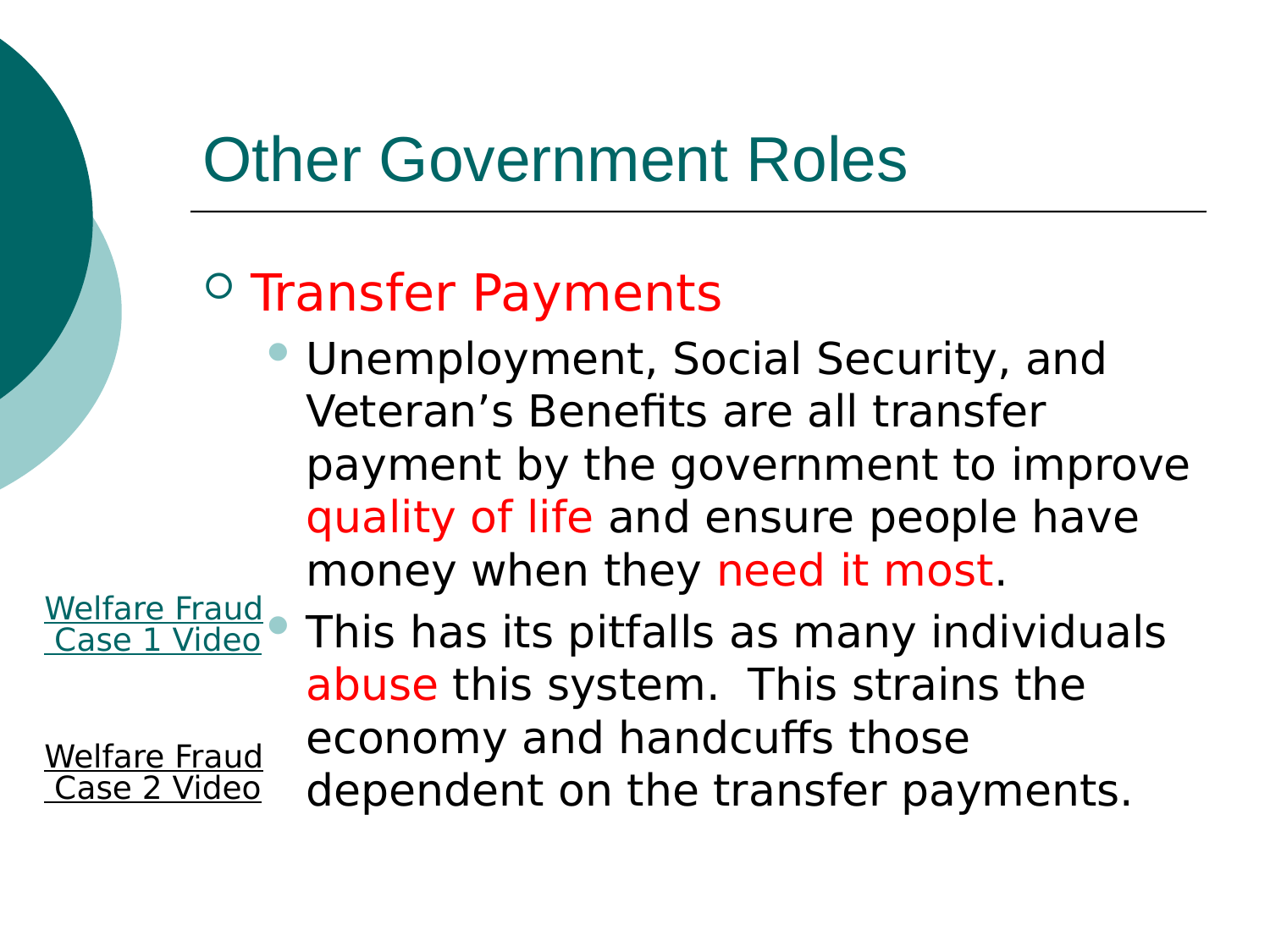

# Other Government Roles
Transfer Payments
Unemployment, Social Security, and Veteran’s Benefits are all transfer payment by the government to improve quality of life and ensure people have money when they need it most.
This has its pitfalls as many individuals abuse this system.  This strains the economy and handcuffs those dependent on the transfer payments.
Welfare Fraud Case 1 Video
Welfare Fraud Case 2 Video